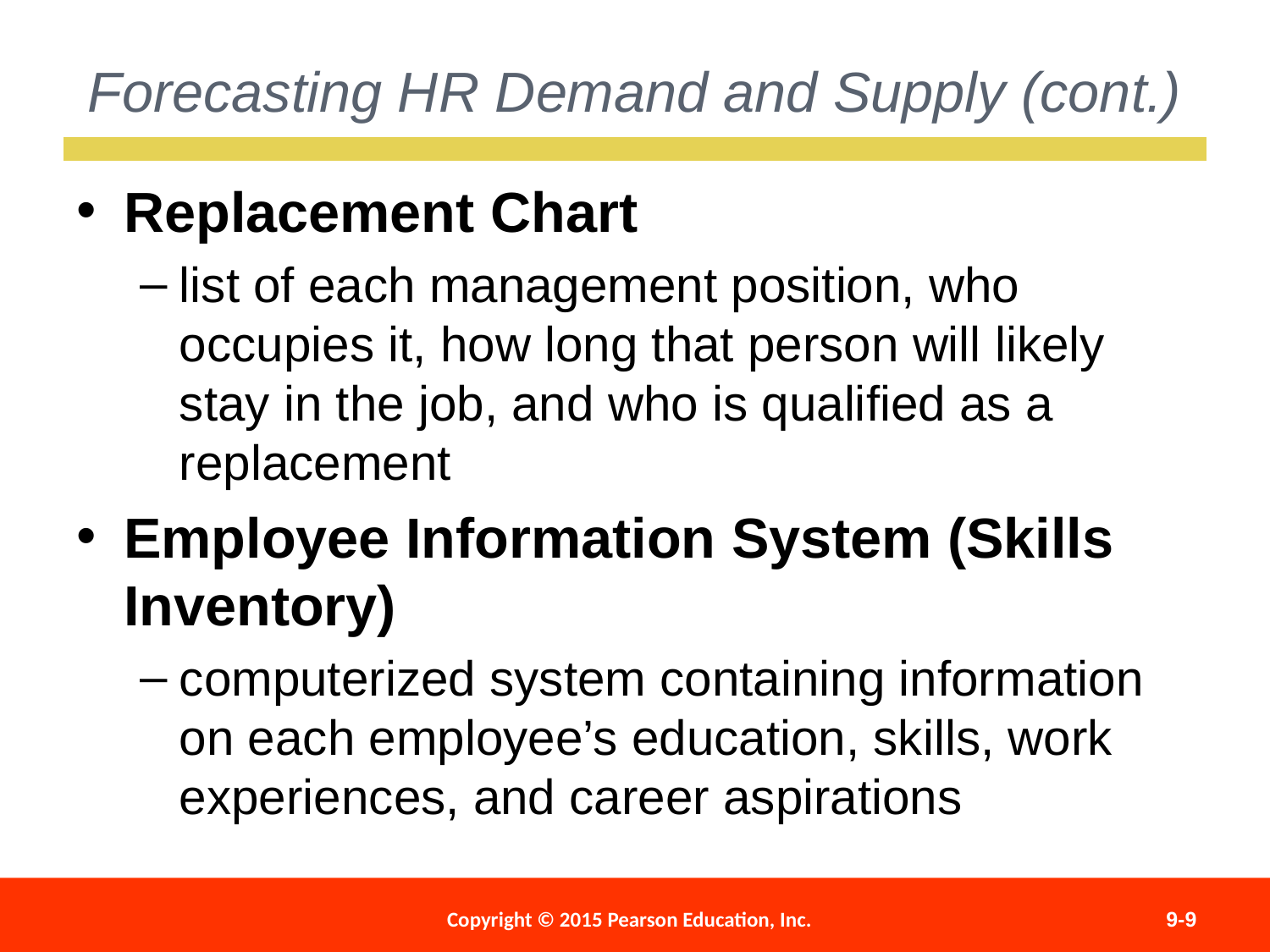

Forecasting HR Demand and Supply (cont.)
Replacement Chart
list of each management position, who occupies it, how long that person will likely stay in the job, and who is qualified as a replacement
Employee Information System (Skills Inventory)
computerized system containing information on each employee’s education, skills, work experiences, and career aspirations